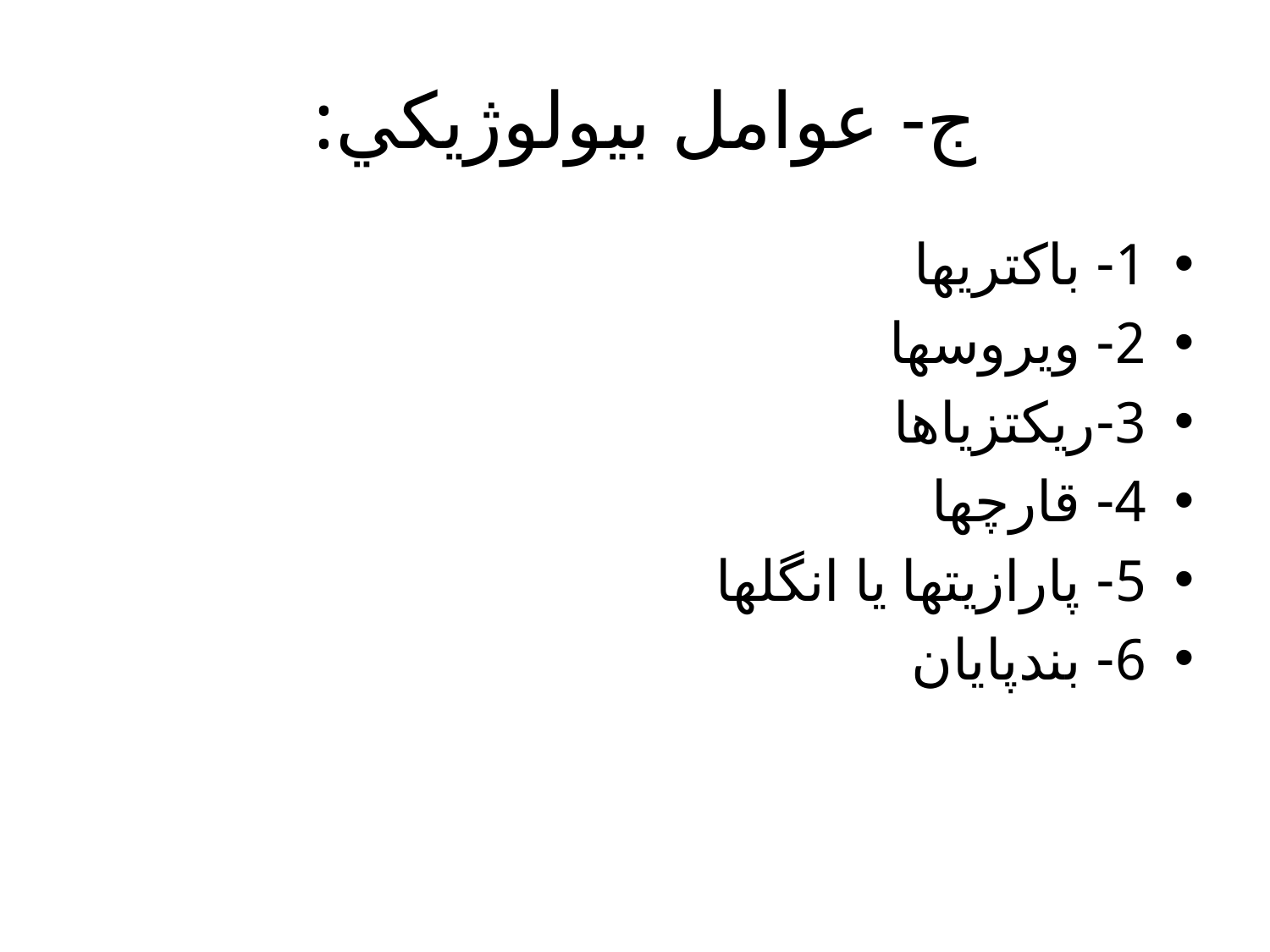

# ج- عوامل بيولوژيكي:
1- باكتريها
2- ويروسها
3-ريكتزياها
4- قارچها
5- پارازيتها يا انگلها
6- بندپايان